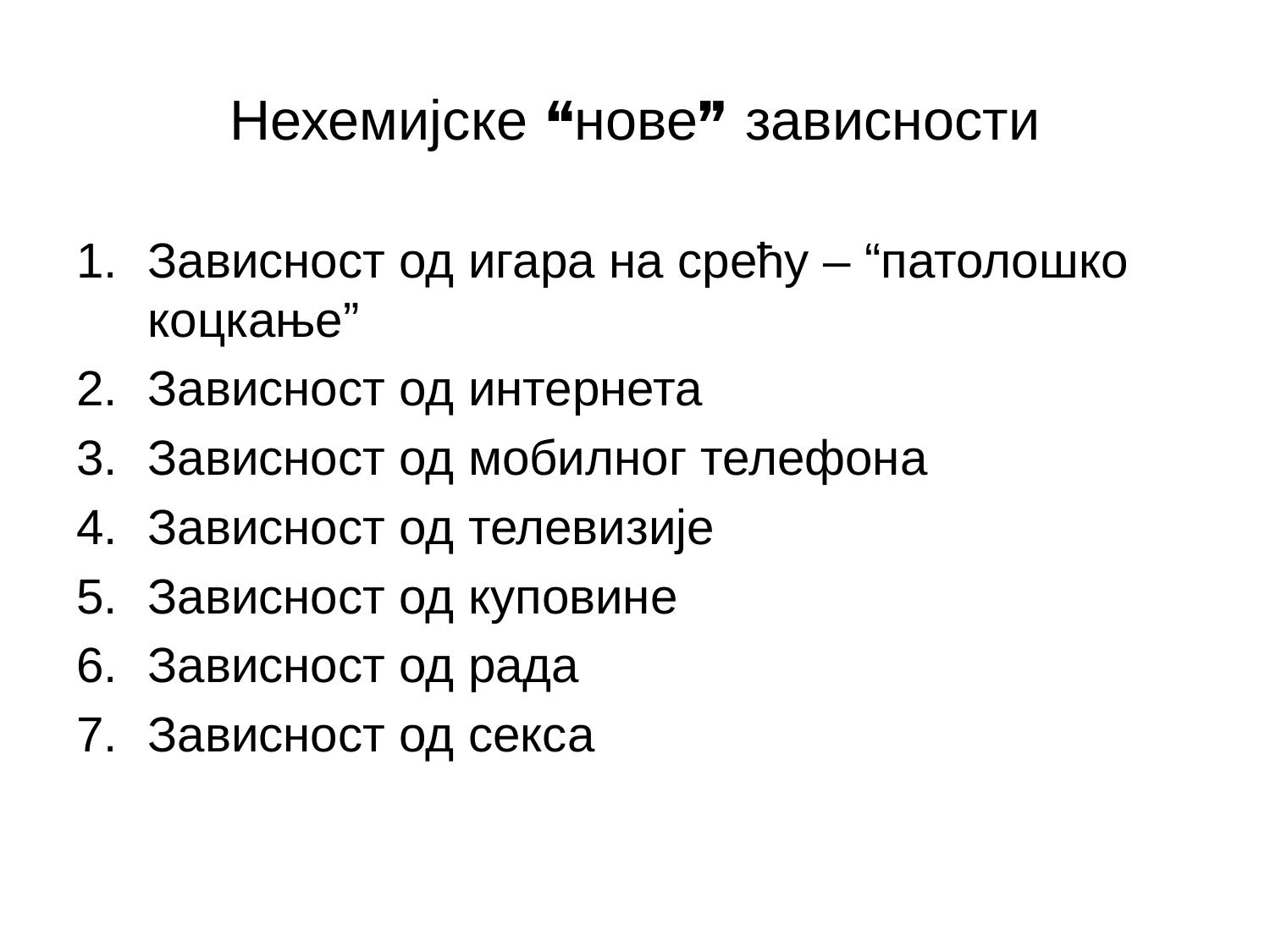

# Нехемијске “нове” зависности
Зависност од игара на срећу – “патолошко коцкање”
Зависност од интернета
Зависност од мобилног телефона
Зависност од телевизије
Зависност од куповине
Зависност од рада
Зависност од секса